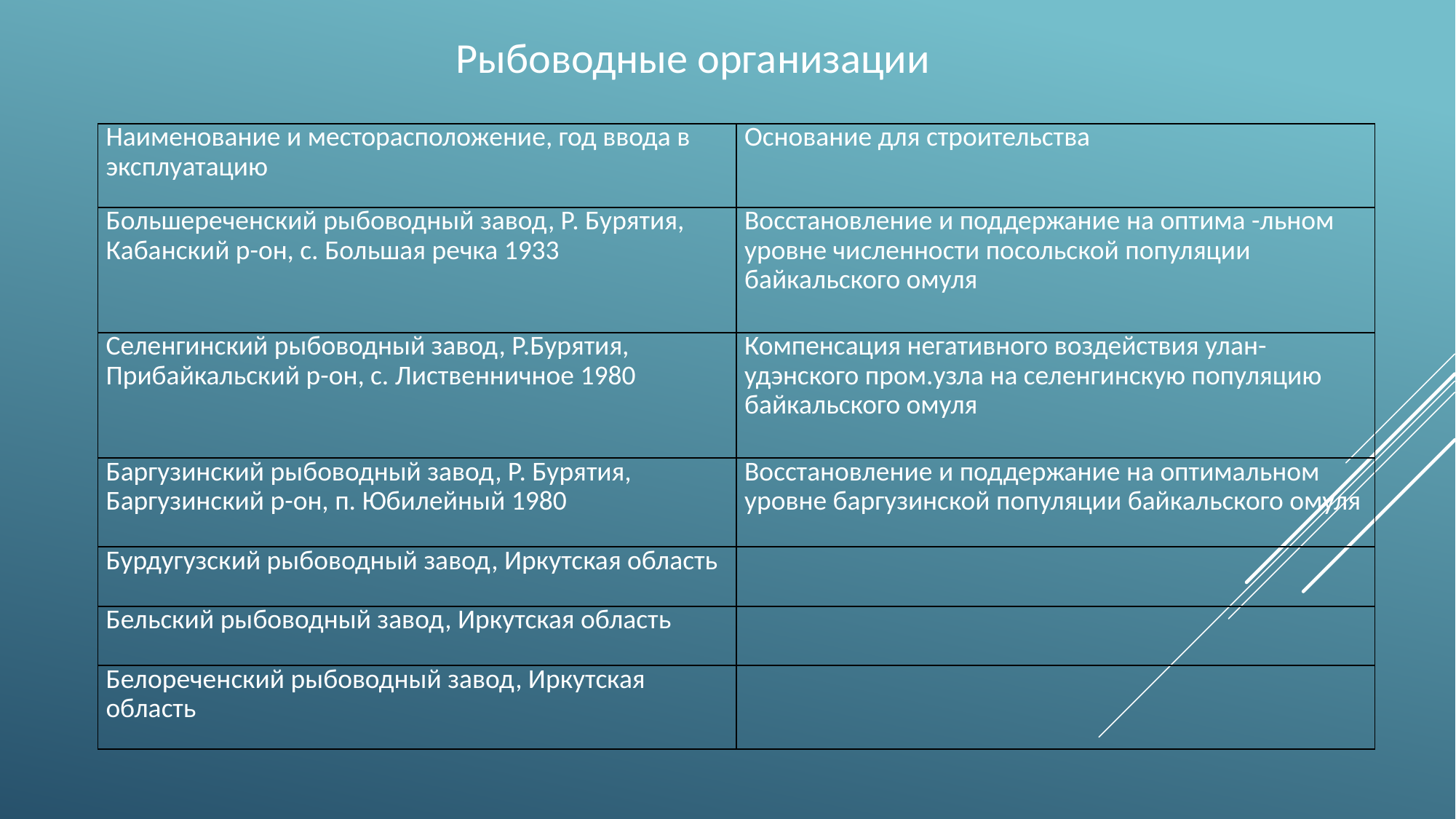

Рыбоводные организации

#
| Наименование и месторасположение, год ввода в эксплуатацию | Основание для строительства |
| --- | --- |
| Большереченский рыбоводный завод, Р. Бурятия, Кабанский р-он, с. Большая речка 1933 | Восстановление и поддержание на оптима -льном уровне численности посольской популяции байкальского омуля |
| Селенгинский рыбоводный завод, Р.Бурятия, Прибайкальский р-он, с. Лиственничное 1980 | Компенсация негативного воздействия улан-удэнского пром.узла на селенгинскую популяцию байкальского омуля |
| Баргузинский рыбоводный завод, Р. Бурятия, Баргузинский р-он, п. Юбилейный 1980 | Восстановление и поддержание на оптимальном уровне баргузинской популяции байкальского омуля |
| Бурдугузский рыбоводный завод, Иркутская область |  |
| Бельский рыбоводный завод, Иркутская область |  |
| Белореченский рыбоводный завод, Иркутская область |  |